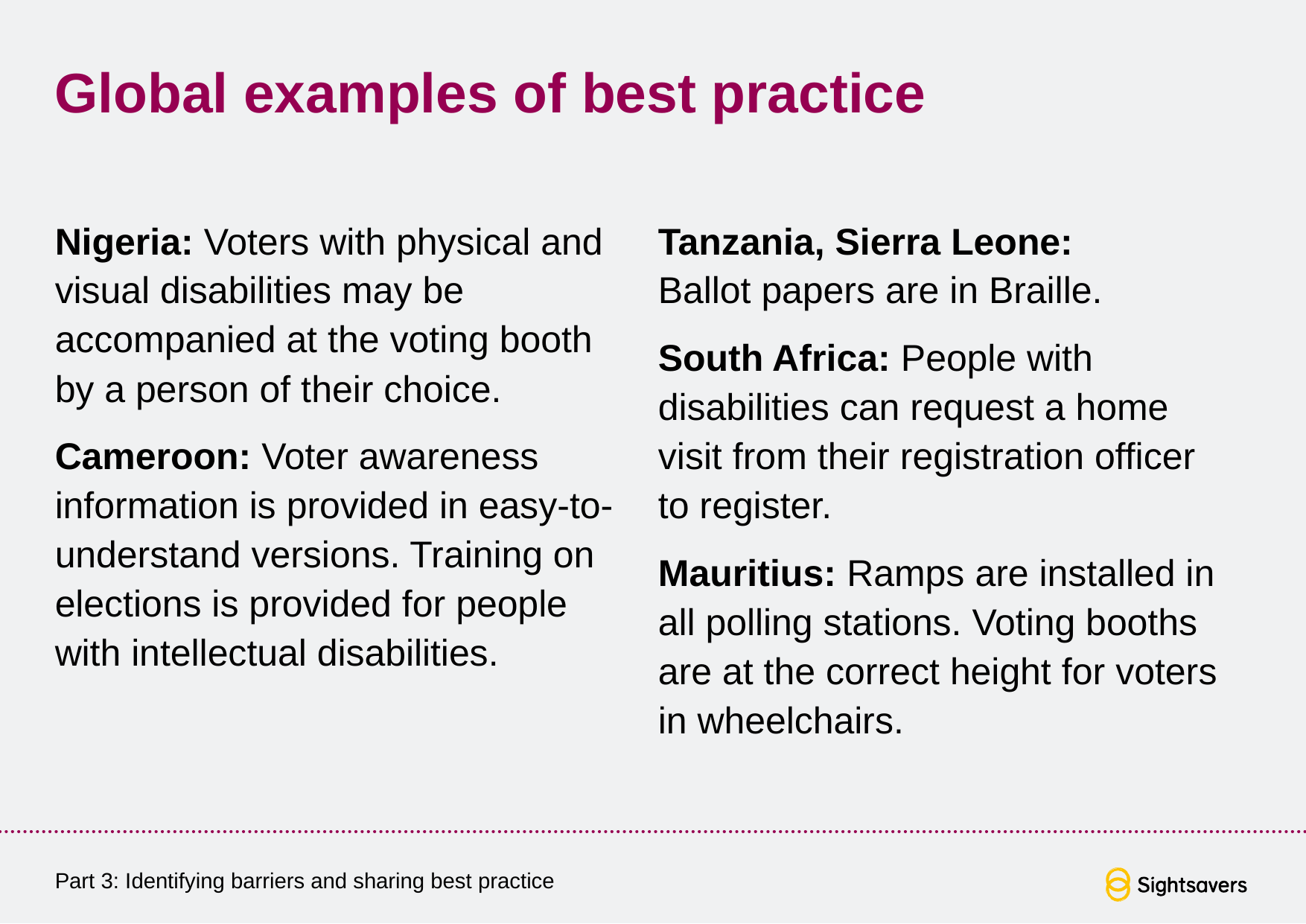

# Global examples of best practice
Nigeria: Voters with physical and visual disabilities may be accompanied at the voting booth by a person of their choice.
Cameroon: Voter awareness information is provided in easy-to-understand versions. Training on elections is provided for people with intellectual disabilities.
Tanzania, Sierra Leone:
Ballot papers are in Braille.
South Africa: People with disabilities can request a home visit from their registration officer to register.
Mauritius: Ramps are installed in all polling stations. Voting booths are at the correct height for voters in wheelchairs.
Part 3: Identifying barriers and sharing best practice